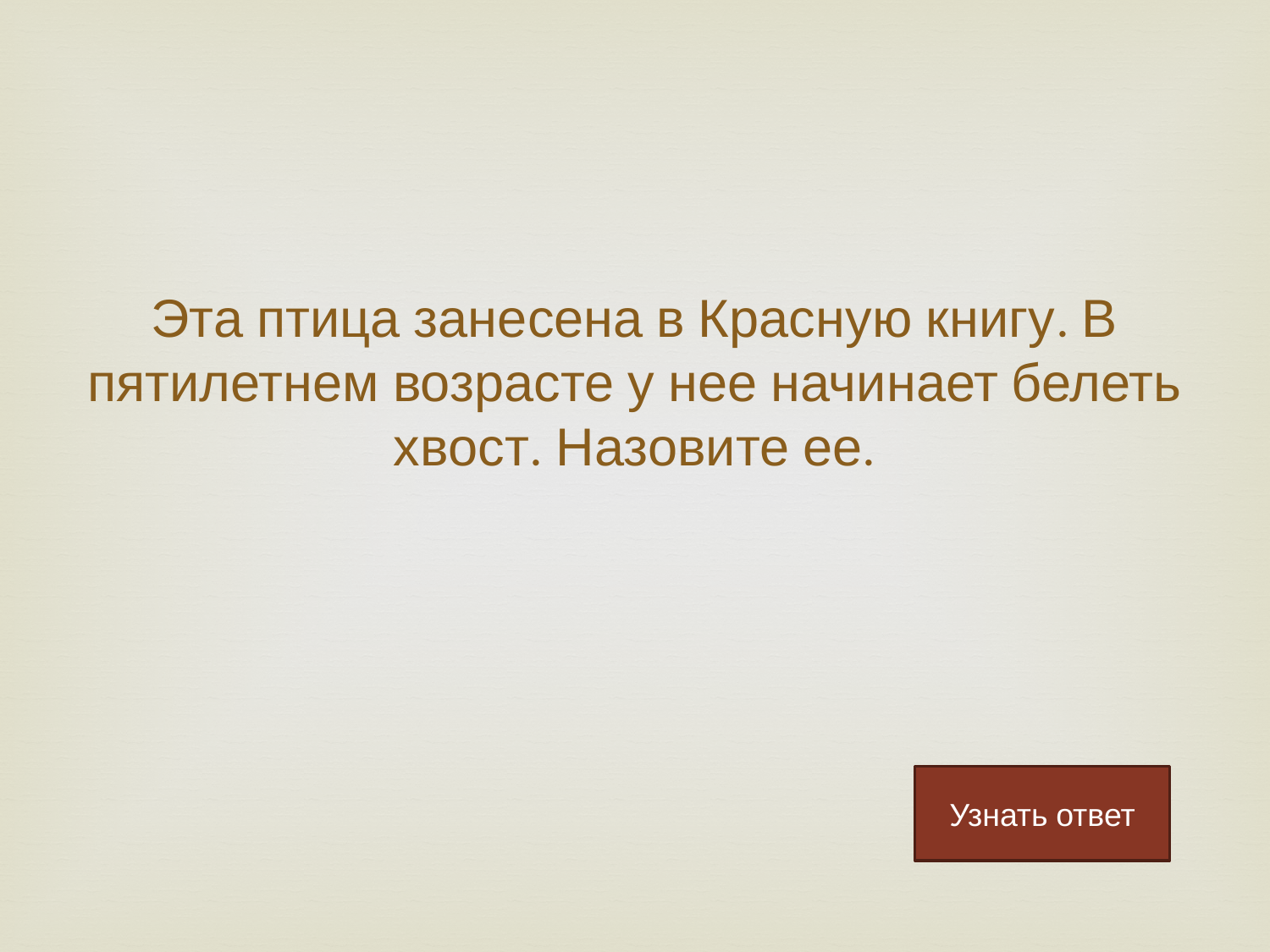

# Эта птица занесена в Красную книгу. В пятилетнем возрасте у нее начинает белеть хвост. Назовите ее.